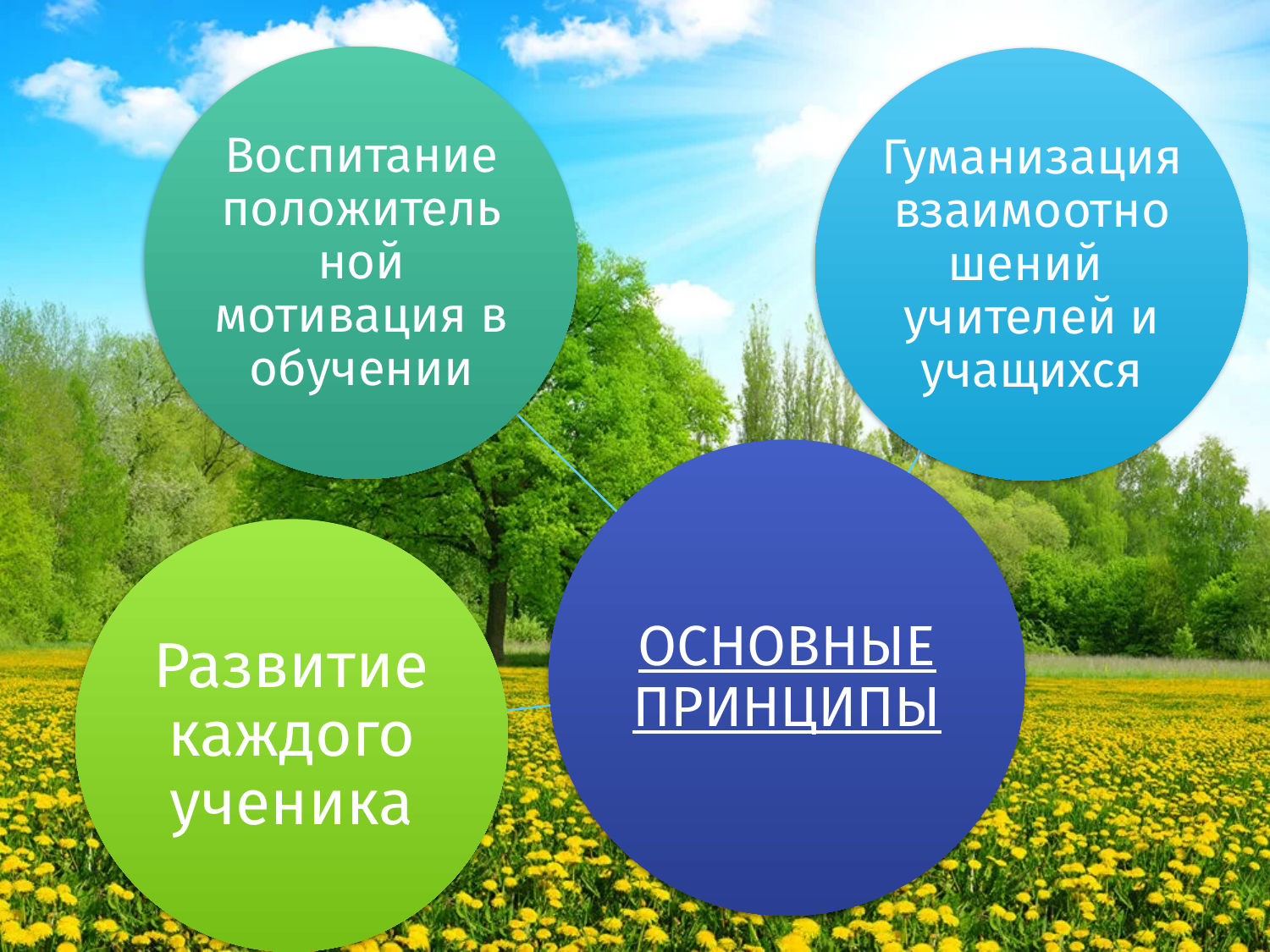

ОСНОВНЫЕ ПРИНЦИПЫ

Гуманизация взаимоотношений  учителей и учащихся

Развитие каждого ученика

Воспитание положительной мотивация в обучении